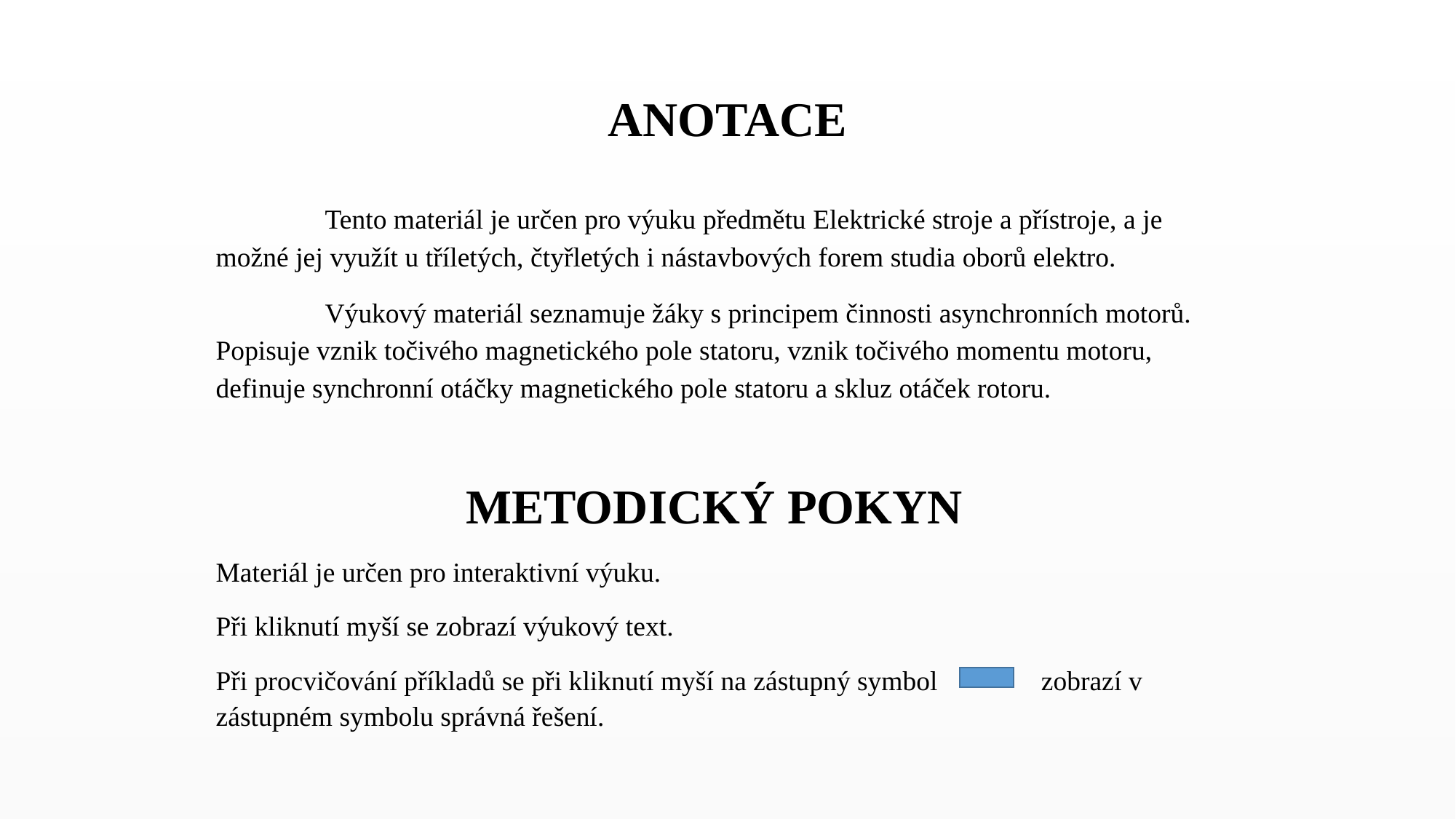

ANOTACE
	Tento materiál je určen pro výuku předmětu Elektrické stroje a přístroje, a je možné jej využít u tříletých, čtyřletých i nástavbových forem studia oborů elektro.
	Výukový materiál seznamuje žáky s principem činnosti asynchronních motorů. Popisuje vznik točivého magnetického pole statoru, vznik točivého momentu motoru, definuje synchronní otáčky magnetického pole statoru a skluz otáček rotoru.
METODICKÝ POKYN
Materiál je určen pro interaktivní výuku.
Při kliknutí myší se zobrazí výukový text.
Při procvičování příkladů se při kliknutí myší na zástupný symbol               zobrazí v zástupném symbolu správná řešení.